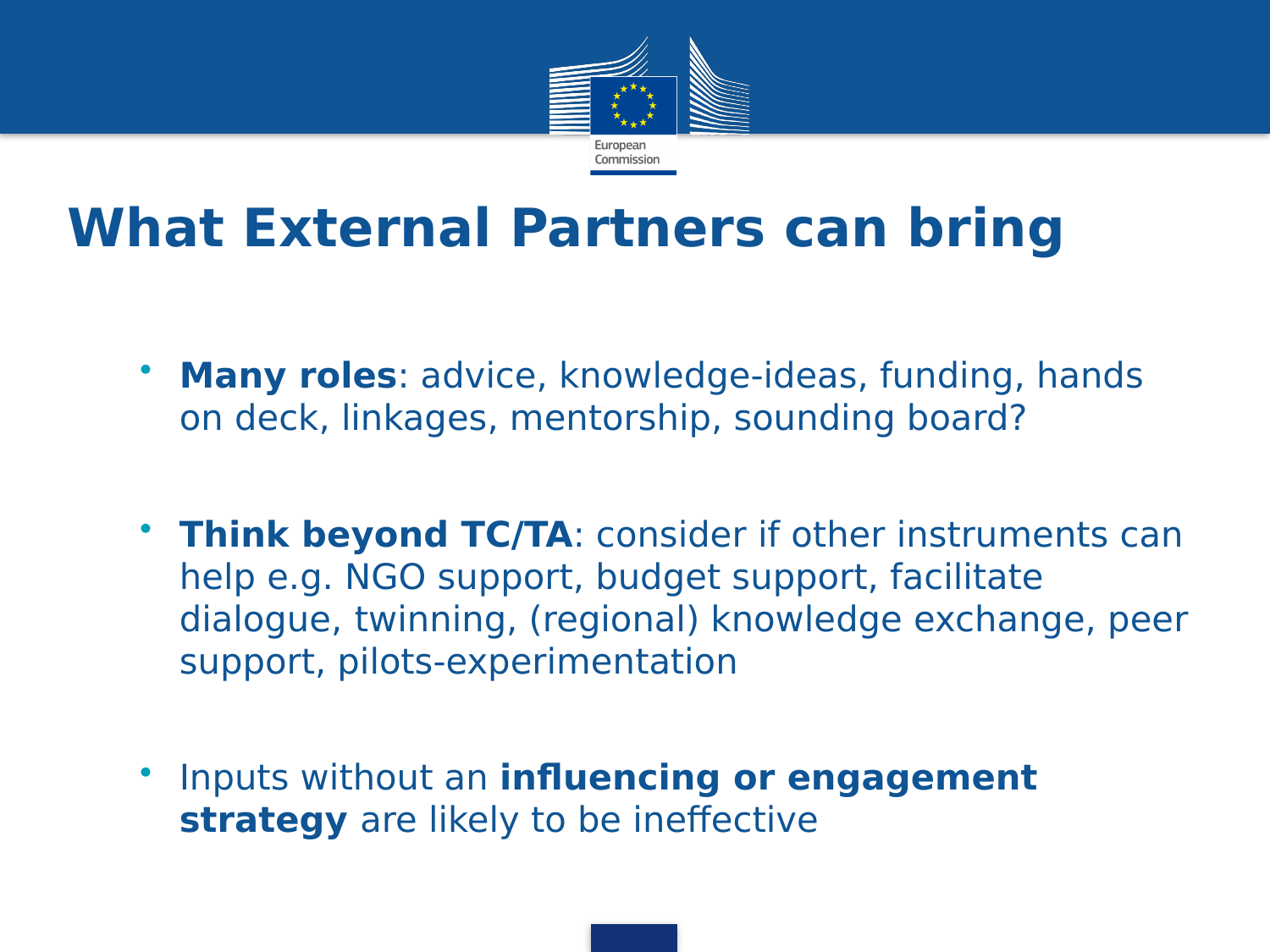

# What External Partners can bring
Many roles: advice, knowledge-ideas, funding, hands on deck, linkages, mentorship, sounding board?

Think beyond TC/TA: consider if other instruments can help e.g. NGO support, budget support, facilitate dialogue, twinning, (regional) knowledge exchange, peer support, pilots-experimentation

Inputs without an influencing or engagement strategy are likely to be ineffective